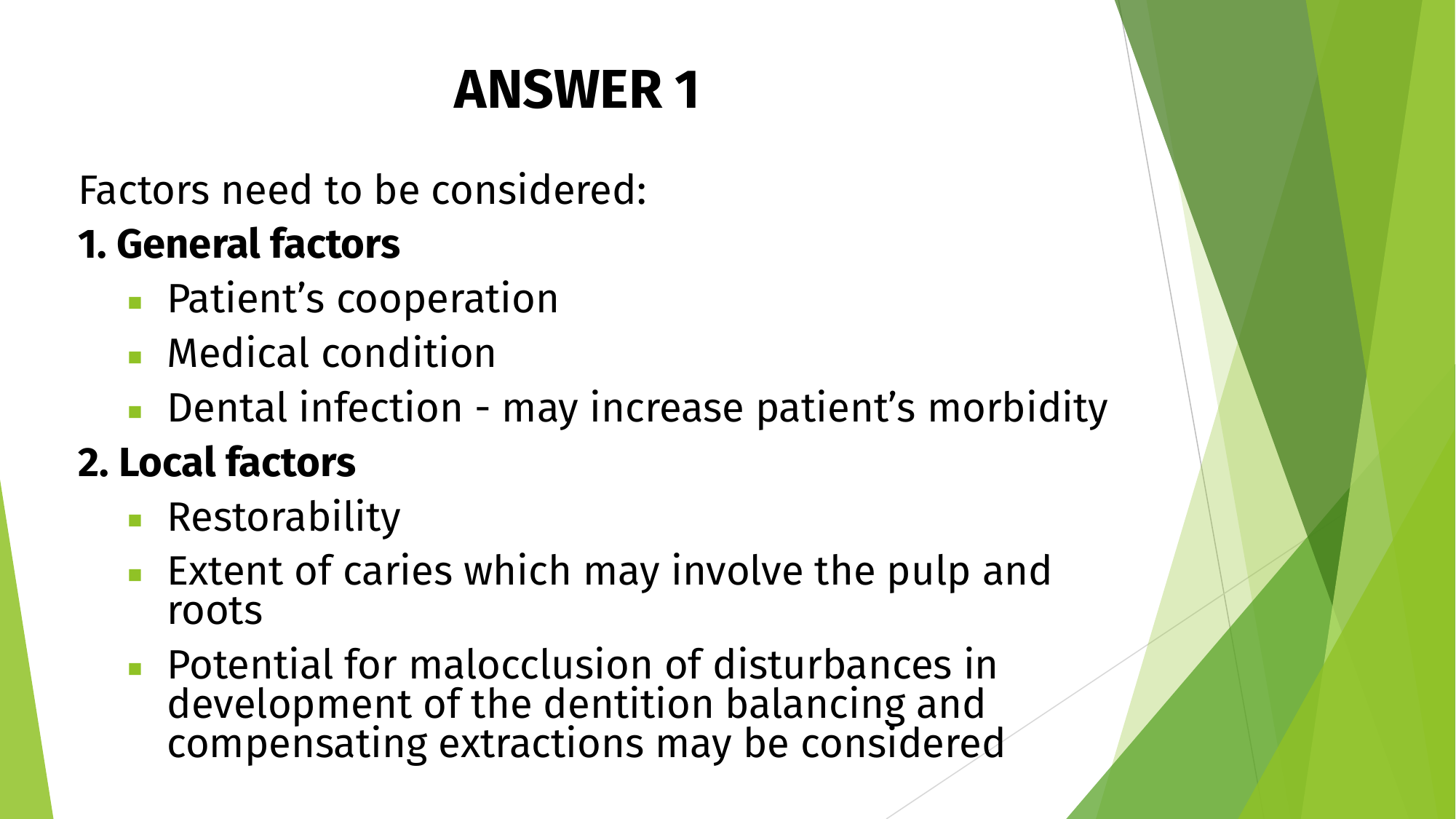

# ANSWER 1
Factors need to be considered:
1. General factors
Patient’s cooperation
Medical condition
Dental infection - may increase patient’s morbidity
2. Local factors
Restorability
Extent of caries which may involve the pulp and roots
Potential for malocclusion of disturbances in development of the dentition balancing and compensating extractions may be considered